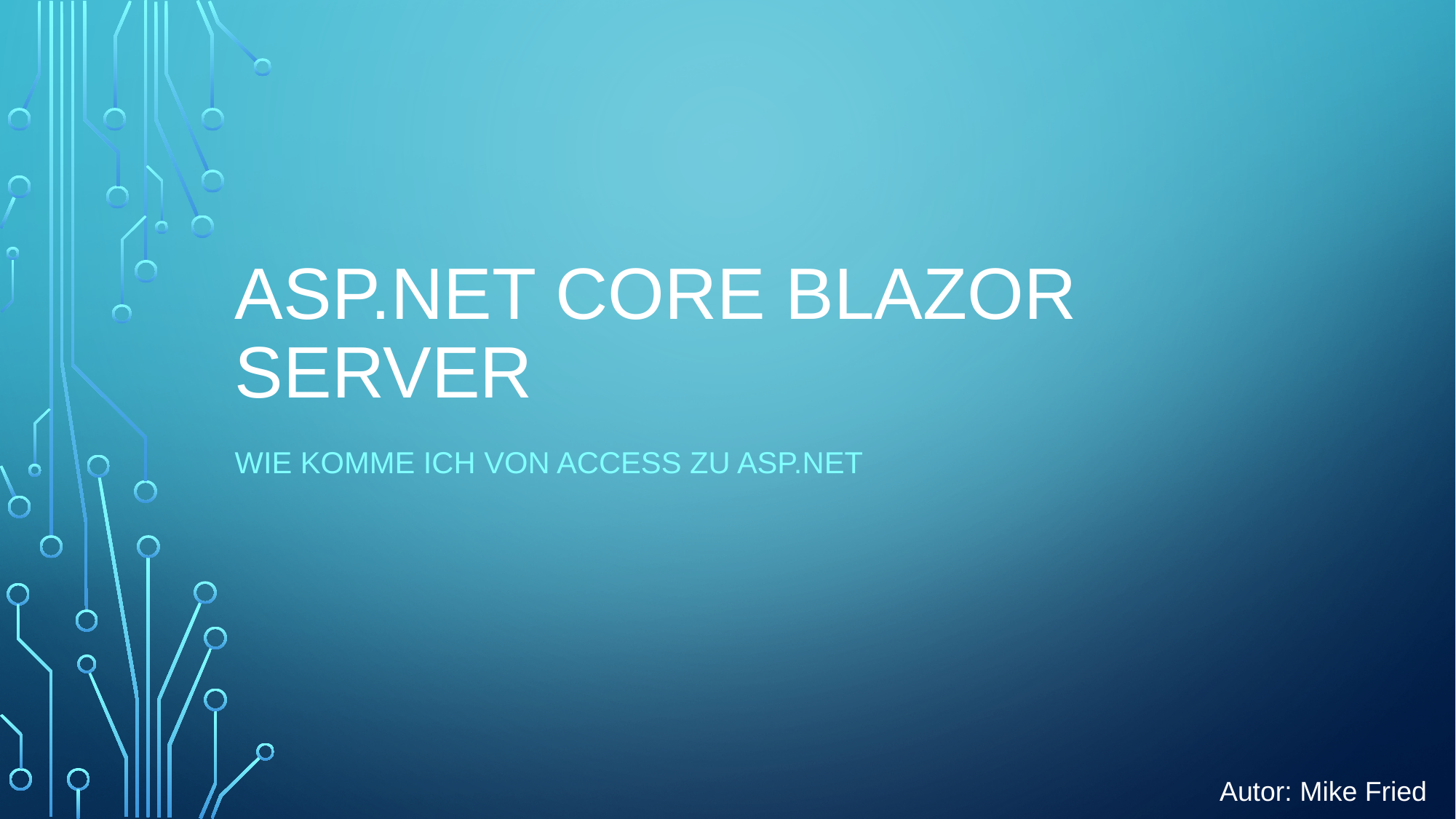

# ASP.Net Core Blazor Server
Wie komme ich von Access zu ASP.Net
Autor: Mike Fried